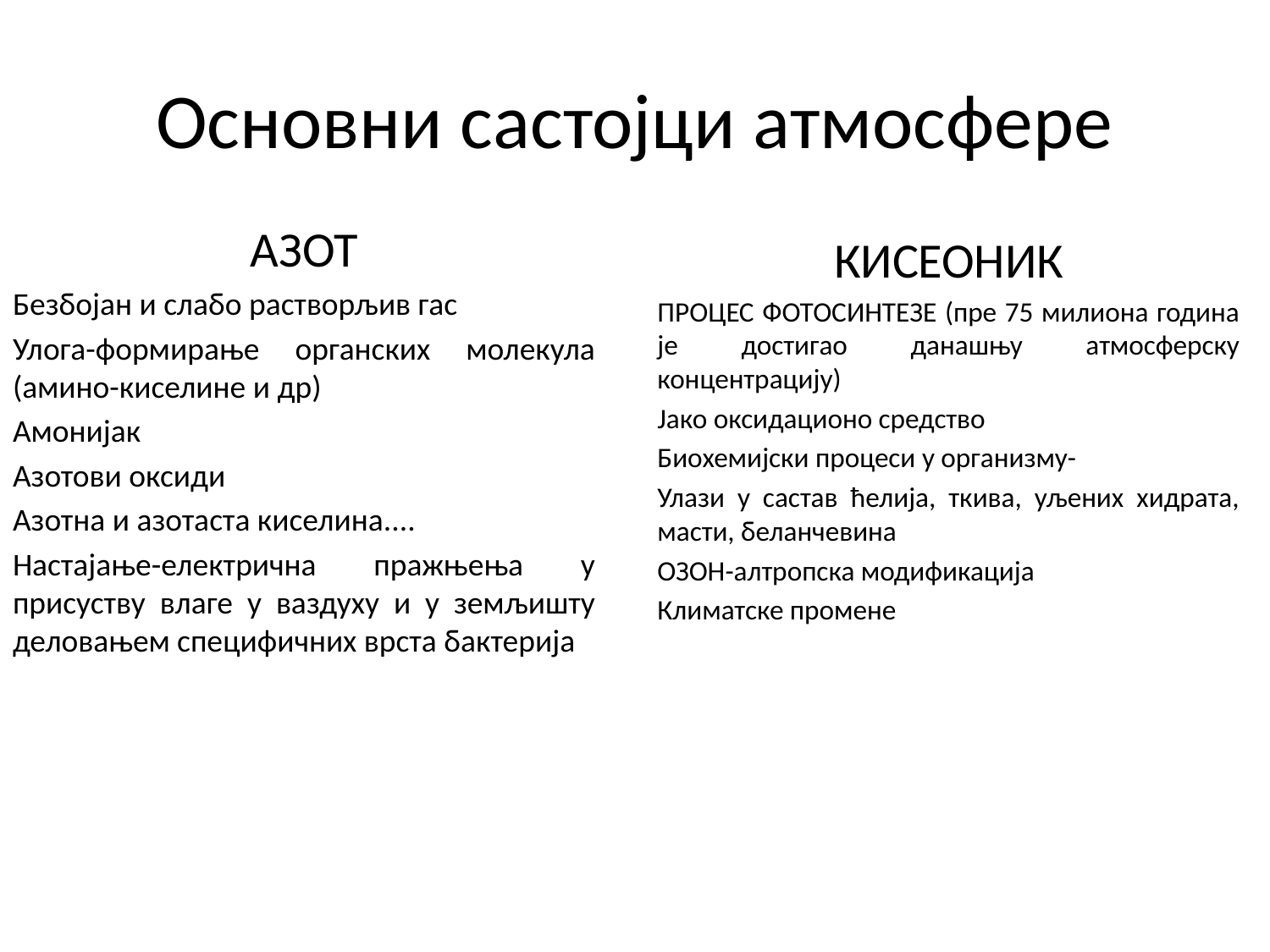

# Основни састојци атмосфере
АЗОТ
Безбојан и слабо растворљив гас
Улога-формирање органских молекула (амино-киселине и др)
Амонијак
Азотови оксиди
Азотна и азотаста киселина....
Настајање-електрична пражњења у присуству влаге у ваздуху и у земљишту деловањем специфичних врста бактерија
КИСЕОНИК
ПРОЦЕС ФОТОСИНТЕЗЕ (пре 75 милиона година је достигао данашњу атмосферску концентрацију)
Јако оксидационо средство
Биохемијски процеси у организму-
Улази у састав ћелија, ткива, уљених хидрата, масти, беланчевина
ОЗОН-алтропска модификација
Климатске промене